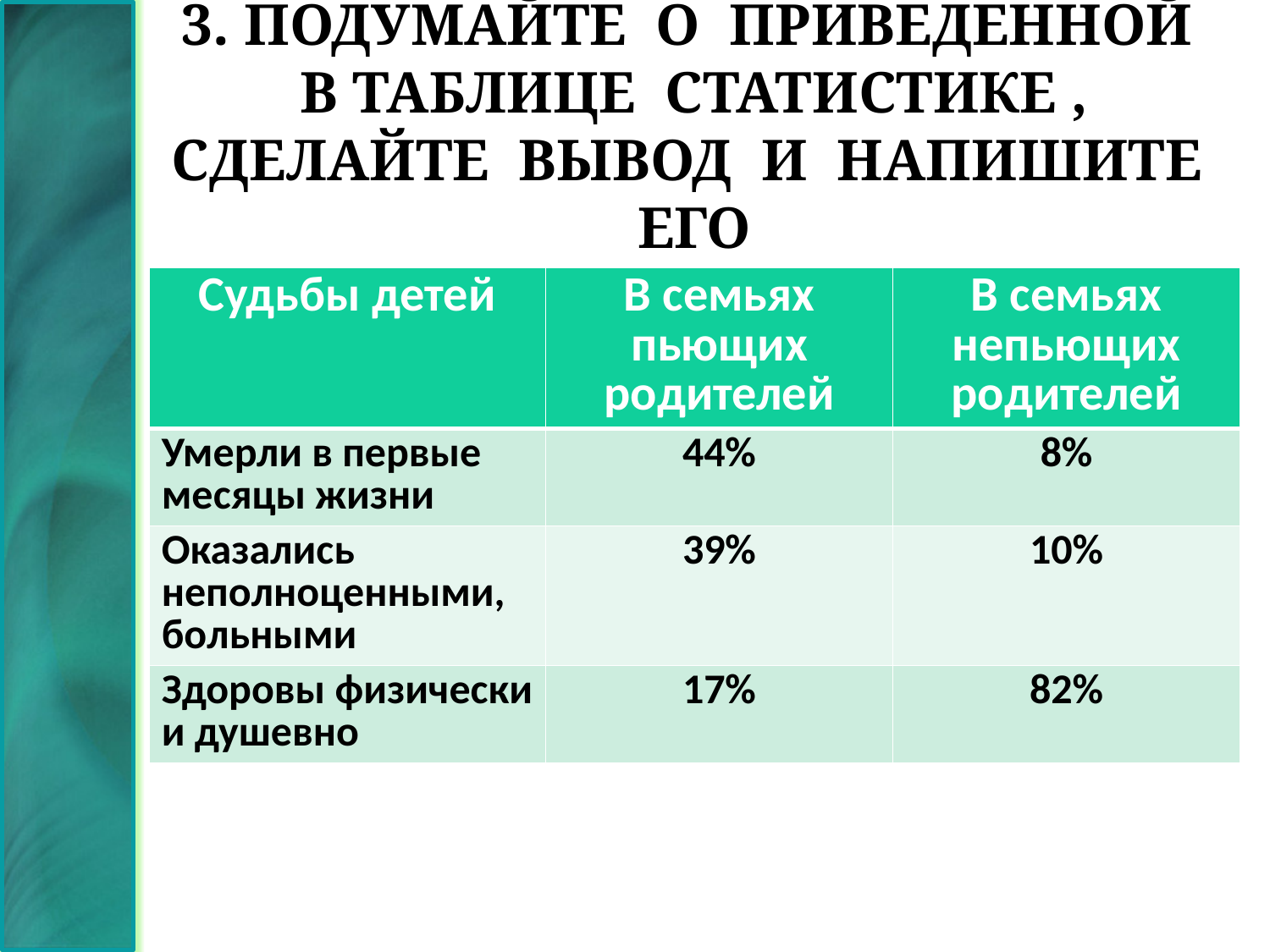

# 3. Подумайте  о  приведенной  в таблице  статистике , сделайте  вывод  и  напишите  его
| Судьбы детей | В семьях пьющих родителей | В семьях непьющих родителей |
| --- | --- | --- |
| Умерли в первые месяцы жизни | 44% | 8% |
| Оказались неполноценными, больными | 39% | 10% |
| Здоровы физически и душевно | 17% | 82% |